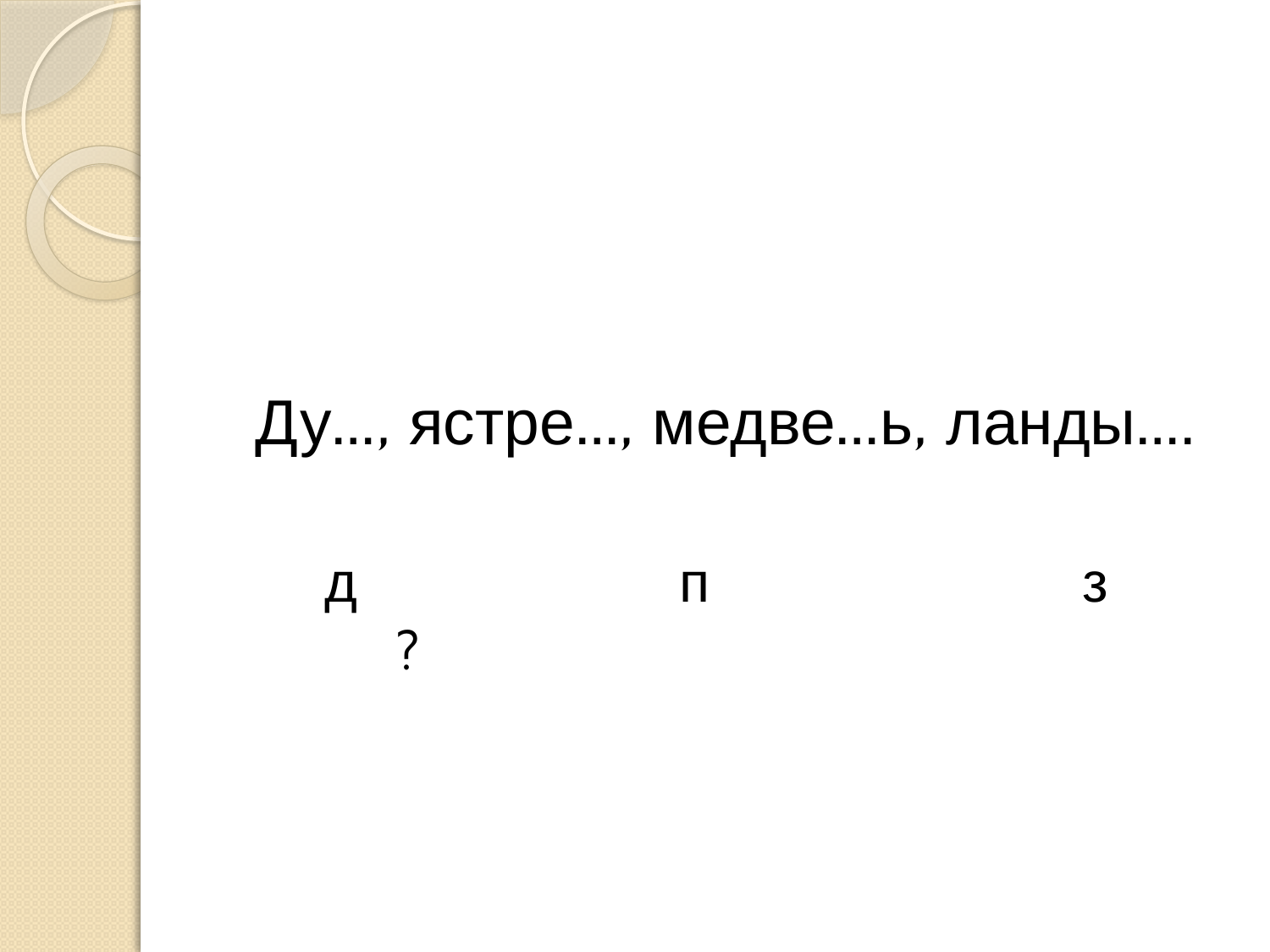

#

Ду…, ястре…, медве…ь, ланды….

      д                   п                      з                ?